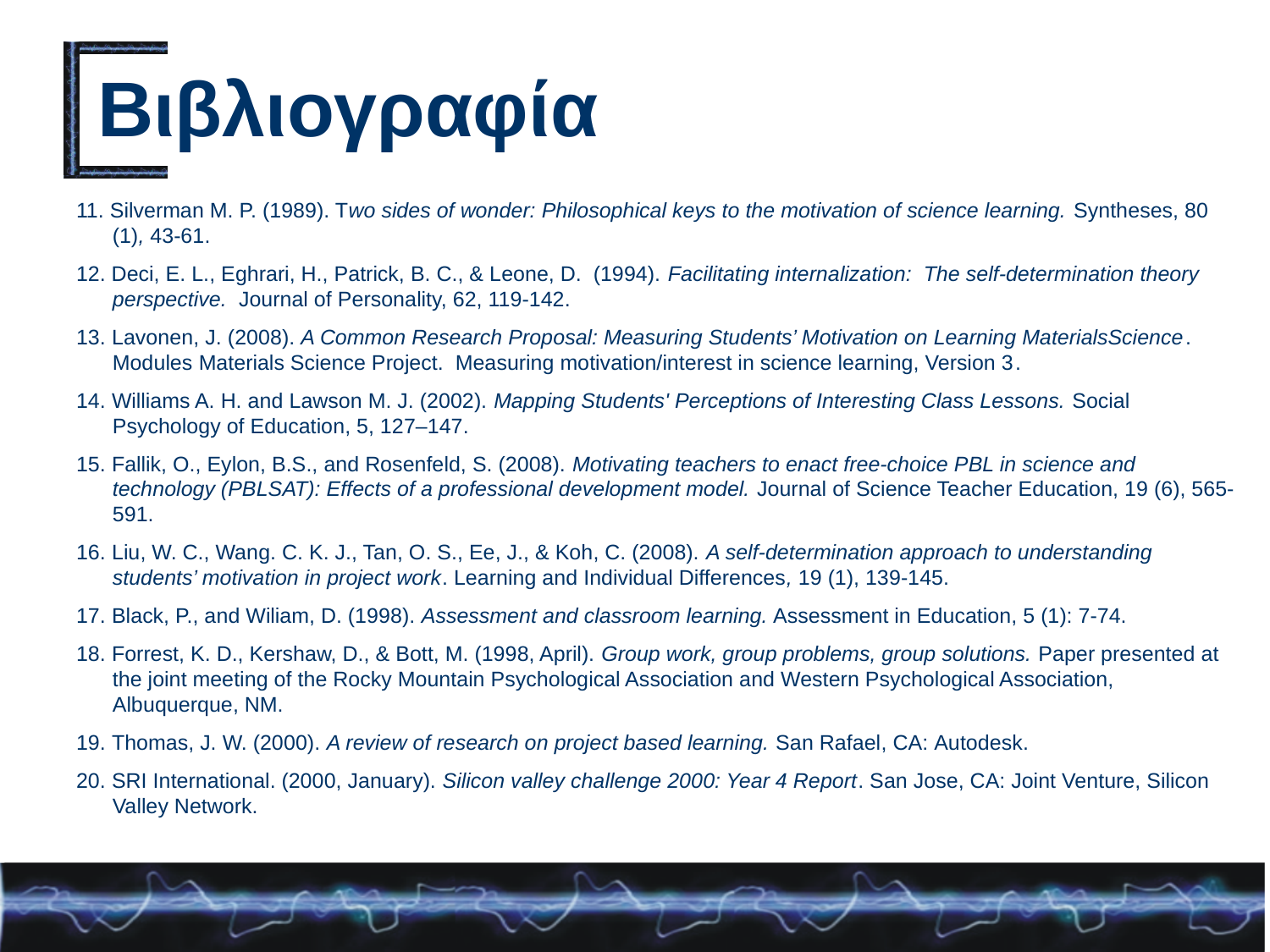

# Βιβλιογραφία
11. Silverman M. P. (1989). Two sides of wonder: Philosophical keys to the motivation of science learning. Syntheses, 80 (1), 43-61.
12. Deci, E. L., Eghrari, H., Patrick, B. C., & Leone, D.  (1994). Facilitating internalization:  The self-determination theory perspective.  Journal of Personality, 62, 119-142.
13. Lavonen, J. (2008). A Common Research Proposal: Measuring Students’ Motivation on Learning MaterialsScience.  Modules Materials Science Project.  Measuring motivation/interest in science learning, Version 3.
14. Williams A. H. and Lawson M. J. (2002). Mapping Students' Perceptions of Interesting Class Lessons. Social Psychology of Education, 5, 127–147.
15. Fallik, O., Eylon, B.S., and Rosenfeld, S. (2008). Motivating teachers to enact free-choice PBL in science and technology (PBLSAT): Effects of a professional development model. Journal of Science Teacher Education, 19 (6), 565-591.
16. Liu, W. C., Wang. C. K. J., Tan, O. S., Ee, J., & Koh, C. (2008). A self-determination approach to understanding students’ motivation in project work. Learning and Individual Differences, 19 (1), 139-145.
17. Black, P., and Wiliam, D. (1998). Assessment and classroom learning. Assessment in Education, 5 (1): 7-74.
18. Forrest, K. D., Kershaw, D., & Bott, M. (1998, April). Group work, group problems, group solutions. Paper presented at the joint meeting of the Rocky Mountain Psychological Association and Western Psychological Association, Albuquerque, NM.
19. Thomas, J. W. (2000). A review of research on project based learning. San Rafael, CA: Autodesk.
20. SRI International. (2000, January). Silicon valley challenge 2000: Year 4 Report. San Jose, CA: Joint Venture, Silicon Valley Network.